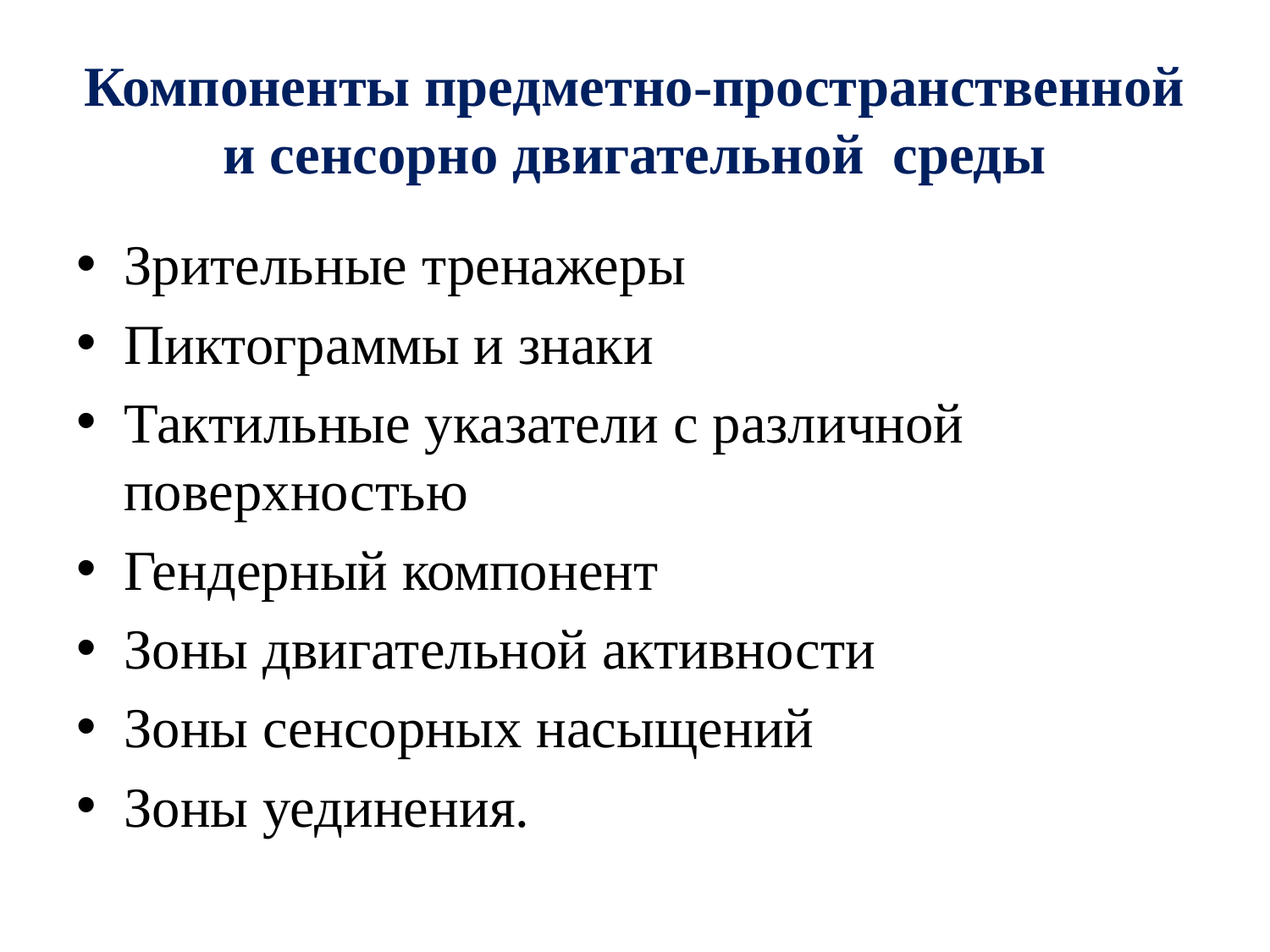

# Компоненты предметно-пространственной и сенсорно двигательной  среды
Зрительные тренажеры
Пиктограммы и знаки
Тактильные указатели с различной поверхностью
Гендерный компонент
Зоны двигательной активности
Зоны сенсорных насыщений
Зоны уединения.